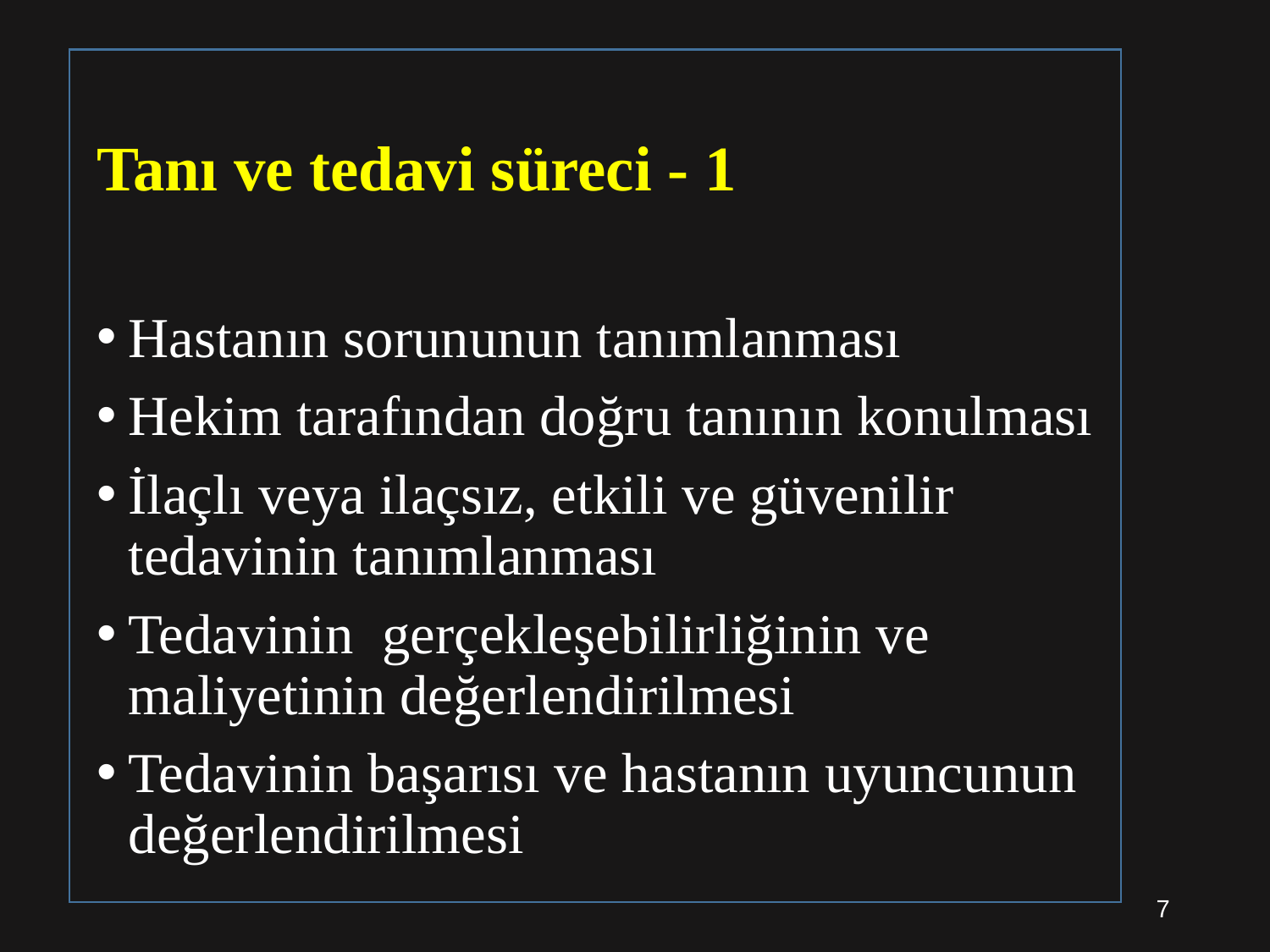

# Tanı ve tedavi süreci - 1

Hastanın sorununun tanımlanması
Hekim tarafından doğru tanının konulması
İlaçlı veya ilaçsız, etkili ve güvenilir tedavinin tanımlanması
Tedavinin  gerçekleşebilirliğinin ve  maliyetinin değerlendirilmesi
Tedavinin başarısı ve hastanın uyuncunun değerlendirilmesi

7